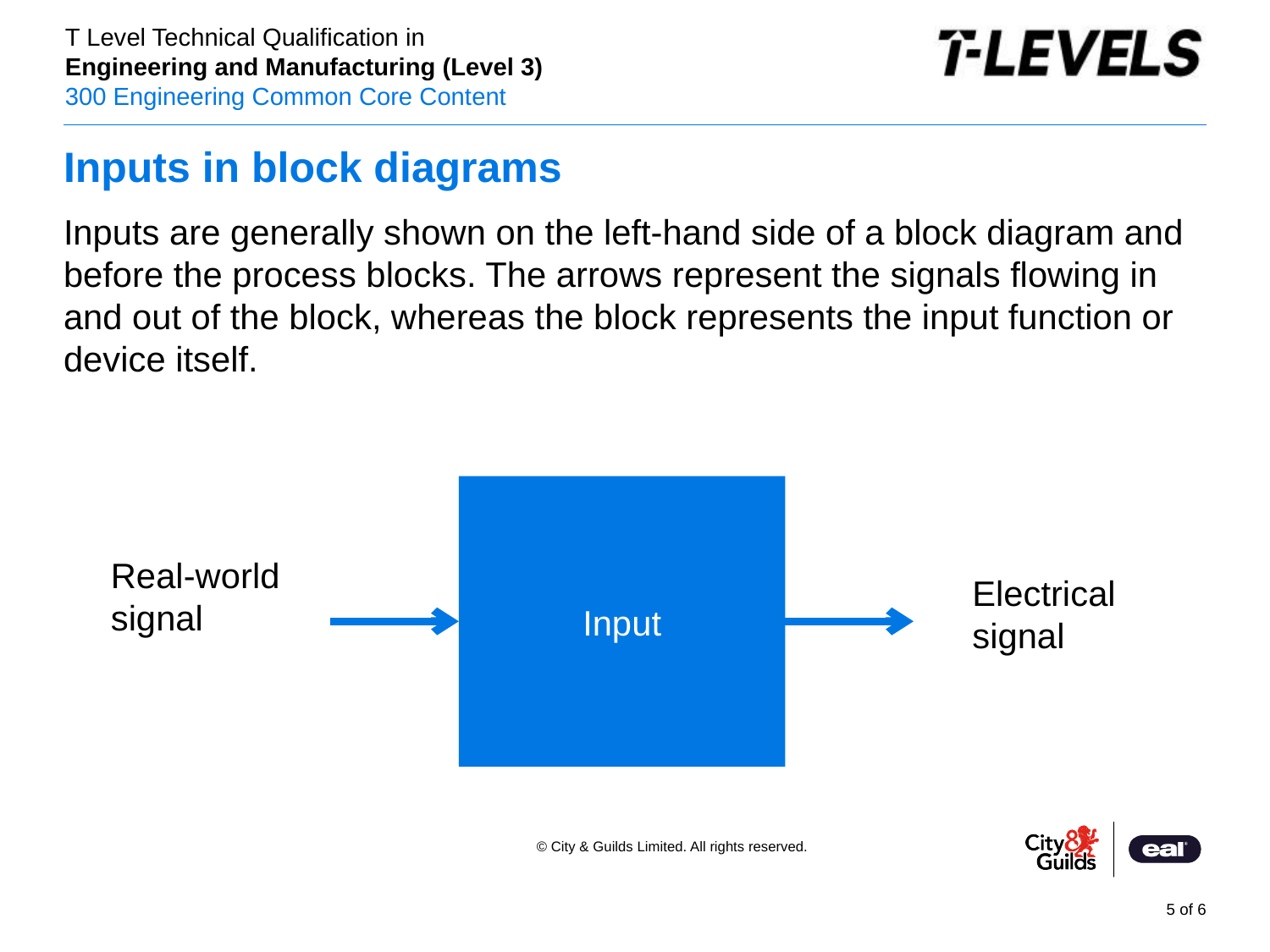

# Inputs in block diagrams
Inputs are generally shown on the left-hand side of a block diagram and before the process blocks. The arrows represent the signals flowing in and out of the block, whereas the block represents the input function or device itself.
Input
Real-world signal
Electrical
signal